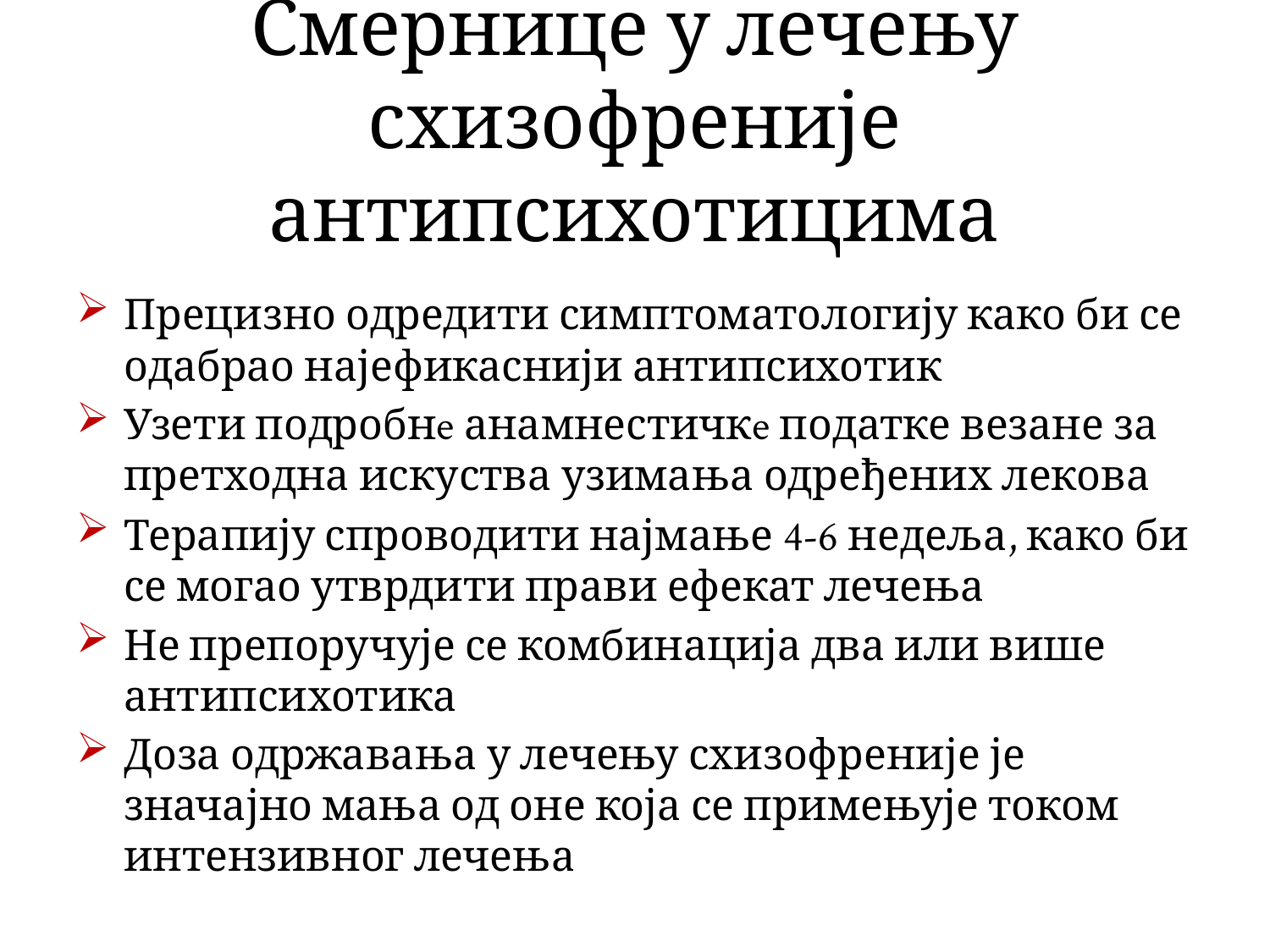

# Смернице у лечењу схизофреније антипсихотицима

Прецизно одредити симптоматологију како би се одабрао најефикаснији антипсихотик
Узети подробнe анамнестичкe податке везане за претходна искуства узимања одређених лекова
Терапију спроводити најмање 4-6 недеља, како би се могао утврдити прави ефекат лечења
Не препоручује се комбинација два или више антипсихотика
Доза одржавања у лечењу схизофреније је значајно мања од оне која се примењује током интензивног лечења